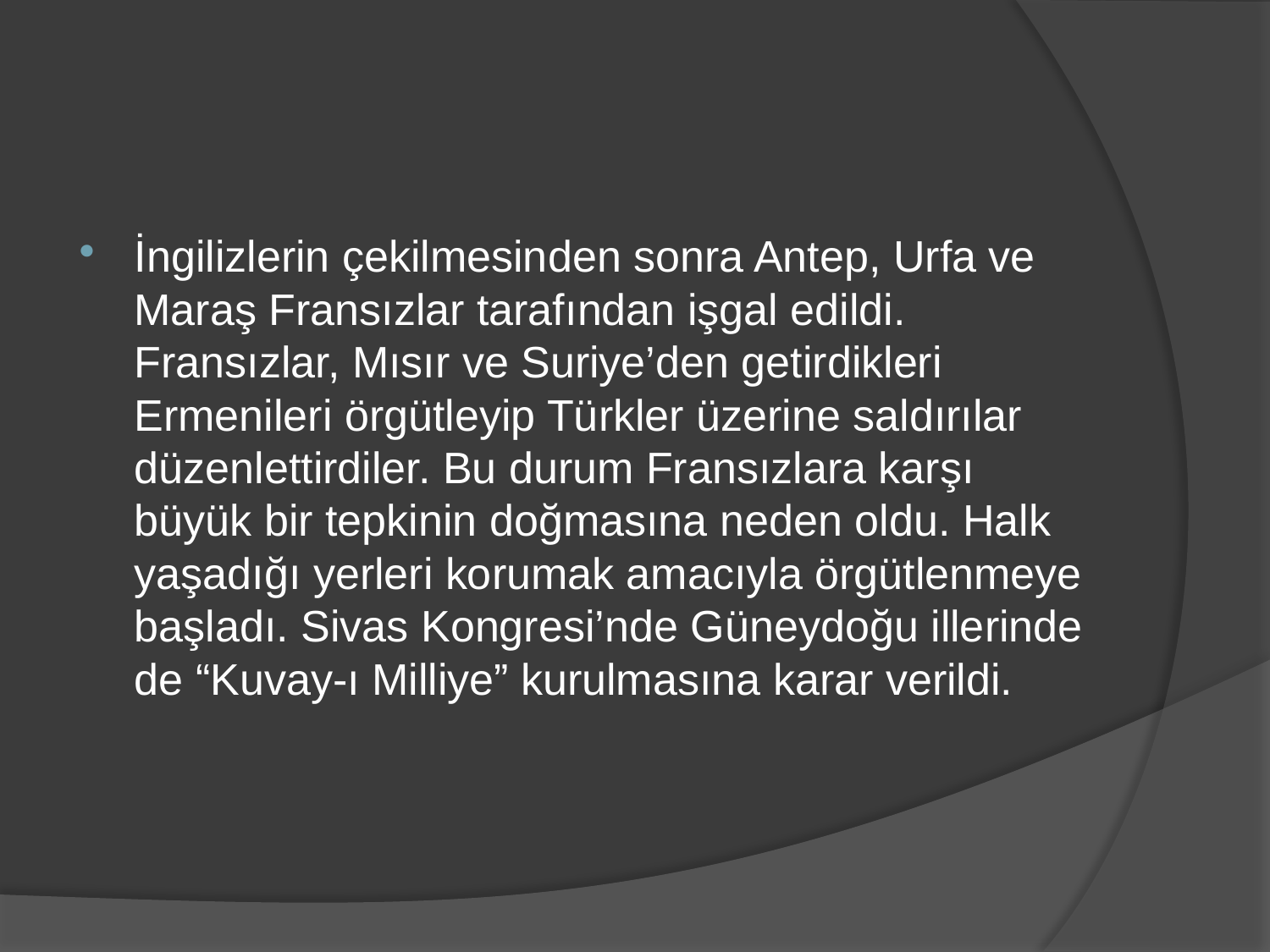

#
İngilizlerin çekilmesinden sonra Antep, Urfa ve Maraş Fransızlar tarafından işgal edildi. Fransızlar, Mısır ve Suriye’den getirdikleri Ermenileri örgütleyip Türkler üzerine saldırılar düzenlettirdiler. Bu durum Fransızlara karşı büyük bir tepkinin doğmasına neden oldu. Halk yaşadığı yerleri korumak amacıyla örgütlenmeye başladı. Sivas Kongresi’nde Güneydoğu illerinde de “Kuvay-ı Milliye” kurulmasına karar verildi.